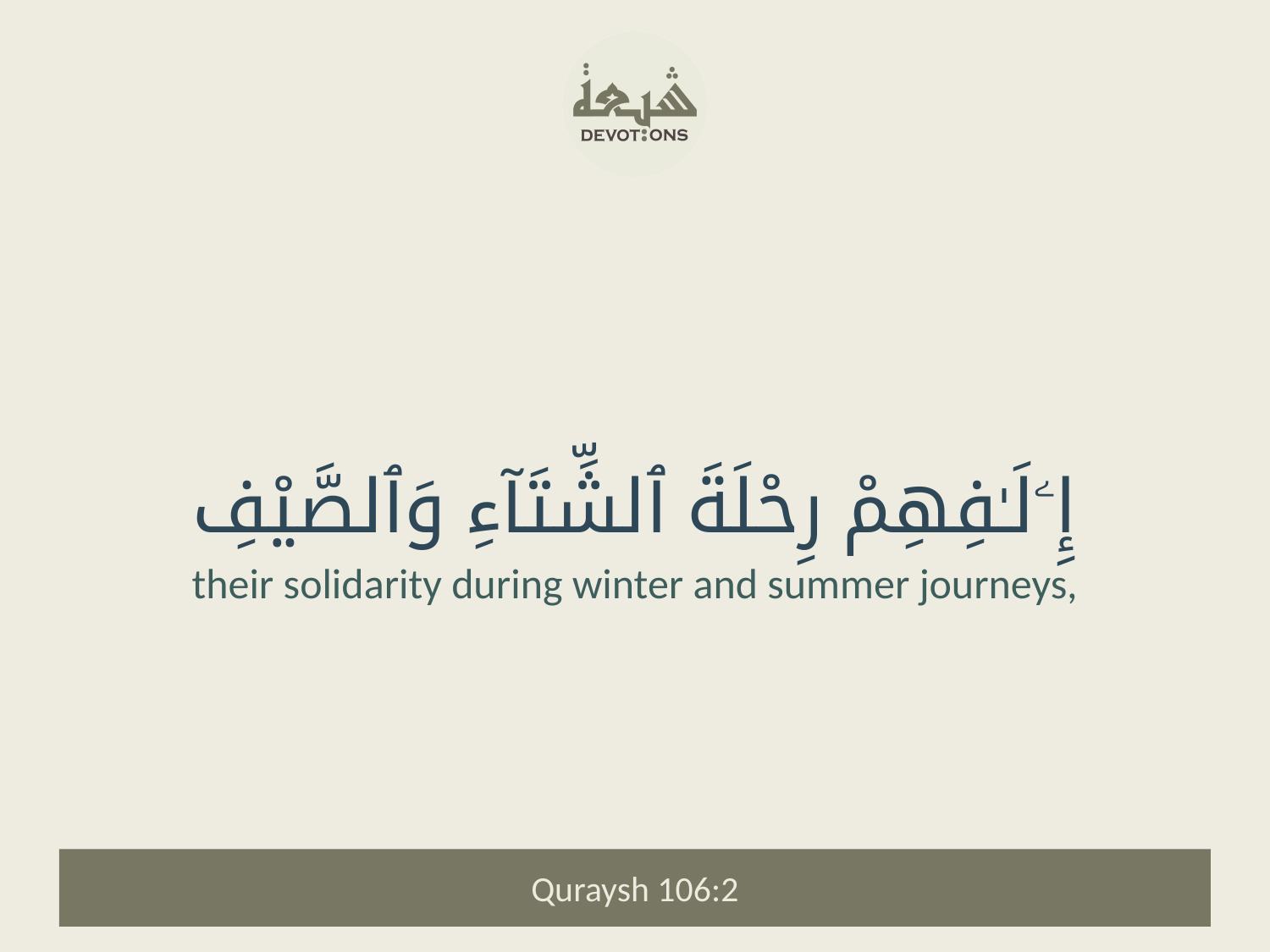

إِۦلَـٰفِهِمْ رِحْلَةَ ٱلشِّتَآءِ وَٱلصَّيْفِ
their solidarity during winter and summer journeys,
Quraysh 106:2